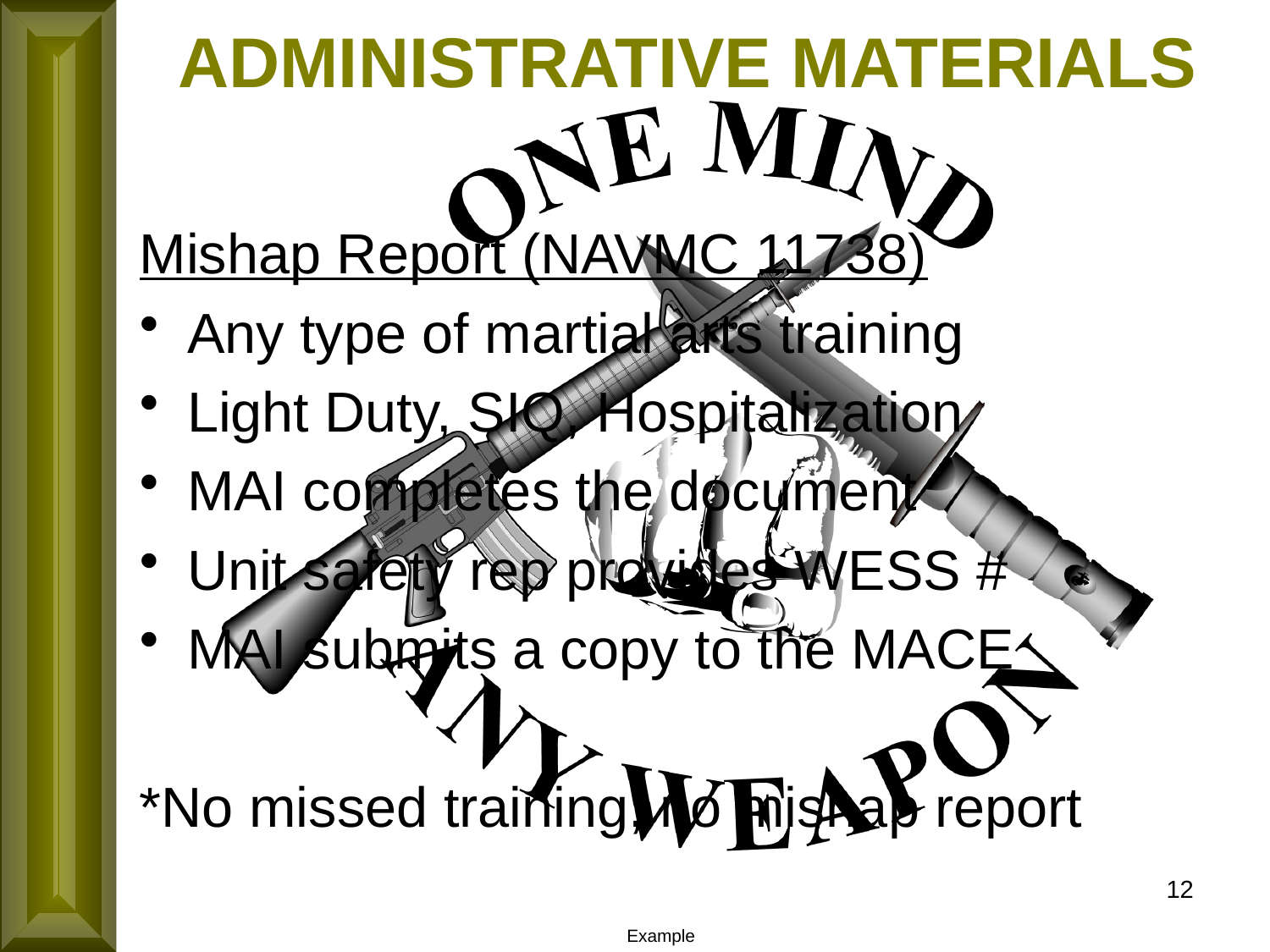

ADMINISTRATIVE MATERIALS
Mishap Report (NAVMC 11738)
Any type of martial arts training
Light Duty, SIQ, Hospitalization
MAI completes the document
Unit safety rep provides WESS #
MAI submits a copy to the MACE

*No missed training, no mishap report
12
Example